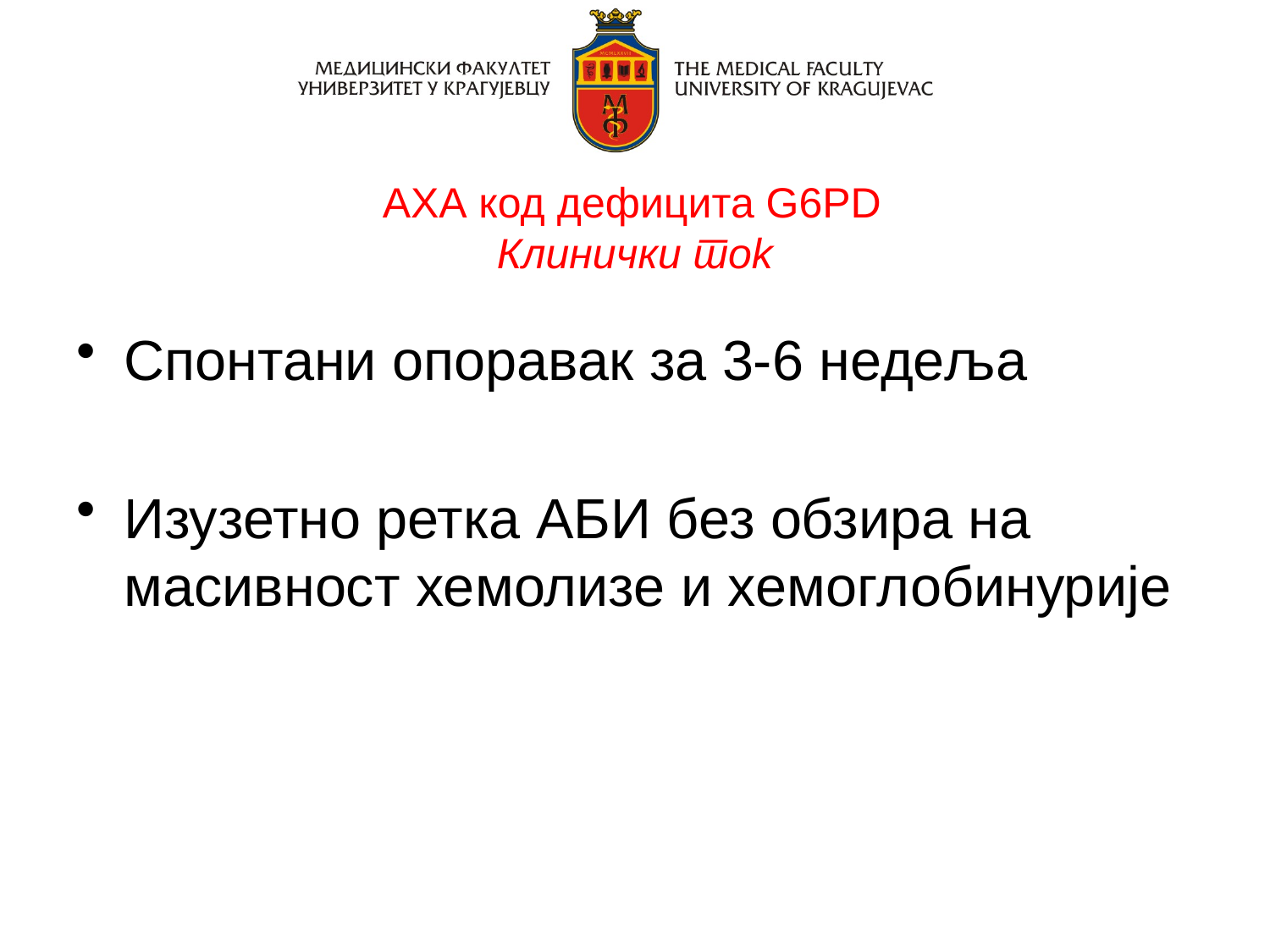

АХА код дефицита G6PD
Клинички тоk
Спонтани опоравак за 3-6 недеља

Изузетно ретка АБИ без обзира на масивност хемолизе и хемоглобинурије